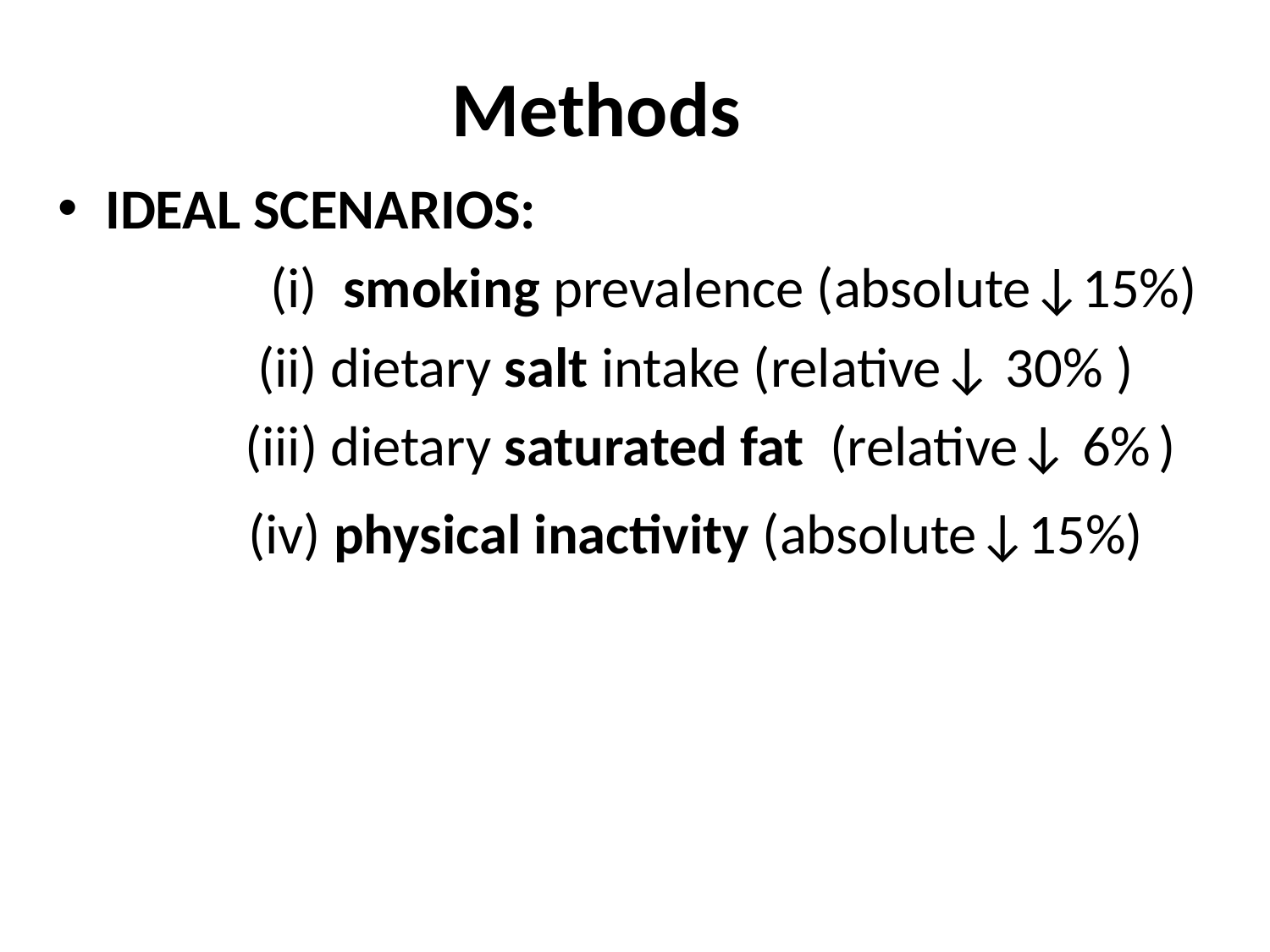

# Methods
IDEAL SCENARIOS:
   (i)  smoking prevalence (absolute↓15%)
  (ii) dietary salt intake (relative↓ 30% )
 (iii) dietary saturated fat  (relative↓ 6% )
               (iv) physical inactivity (absolute↓15%)